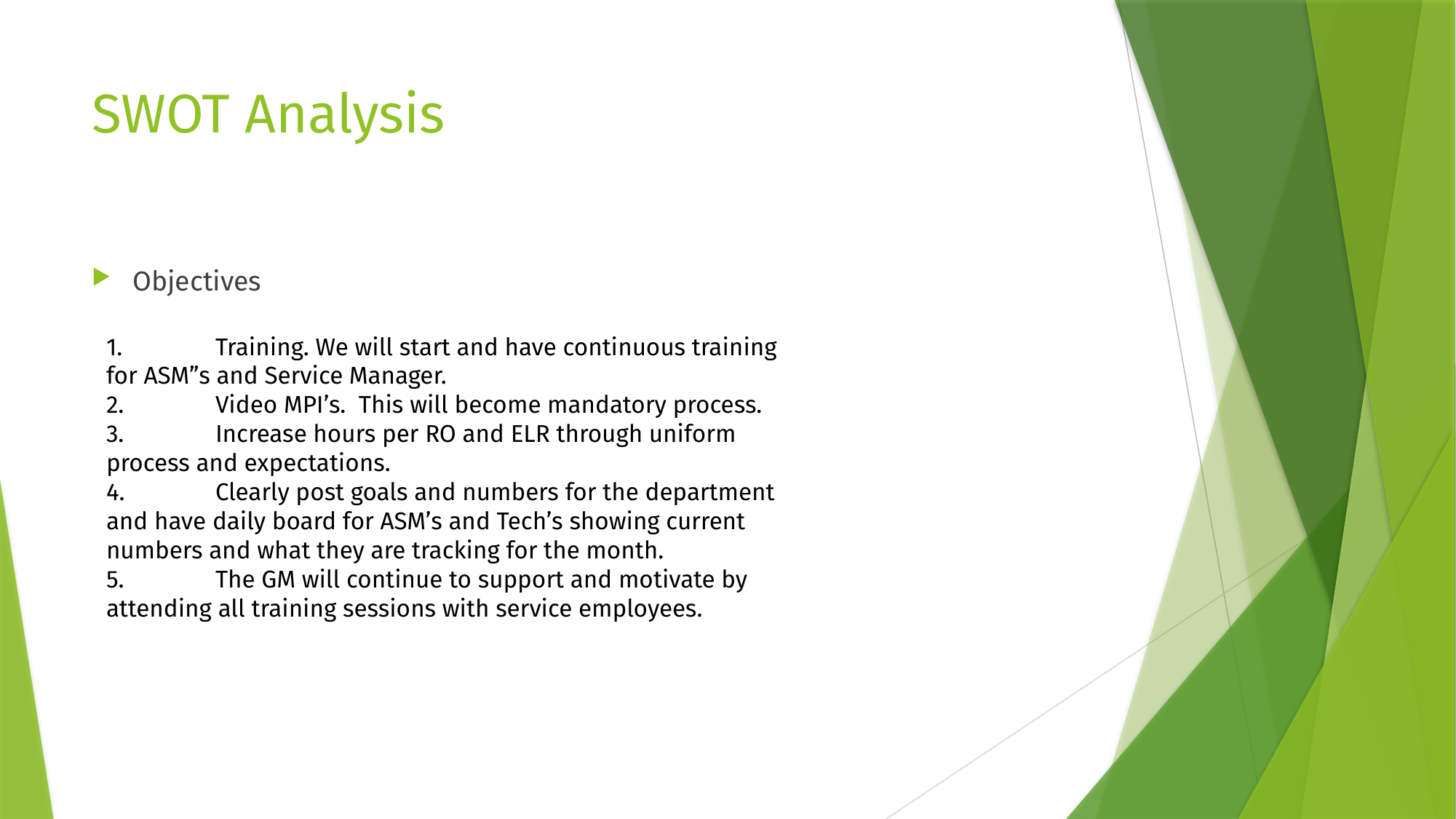

# SWOT Analysis
Objectives

1.	Training. We will start and have continuous training for ASM”s and Service Manager.
2.	Video MPI’s.  This will become mandatory process.
3.	Increase hours per RO and ELR through uniform process and expectations.
4.	Clearly post goals and numbers for the department and have daily board for ASM’s and Tech’s showing current numbers and what they are tracking for the month.
5.	The GM will continue to support and motivate by attending all training sessions with service employees.